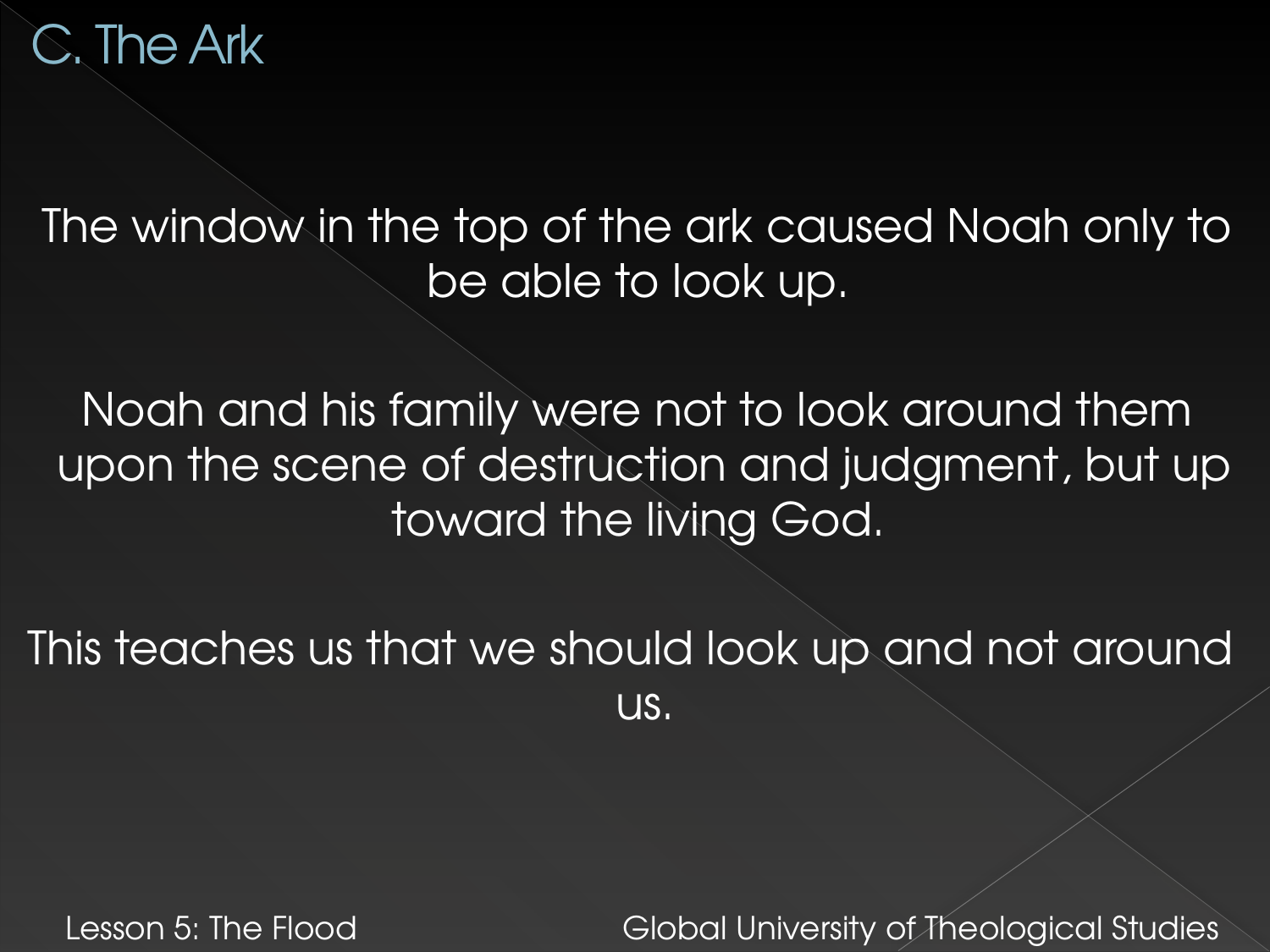

# C. The Ark
   The window in the top of the ark caused Noah only to be able to look up.

   Noah and his family were not to look around them upon the scene of destruction and judgment, but up toward the living God.

  This teaches us that we should look up and not around us.
Lesson 5: The Flood                              Global University of Theological Studies